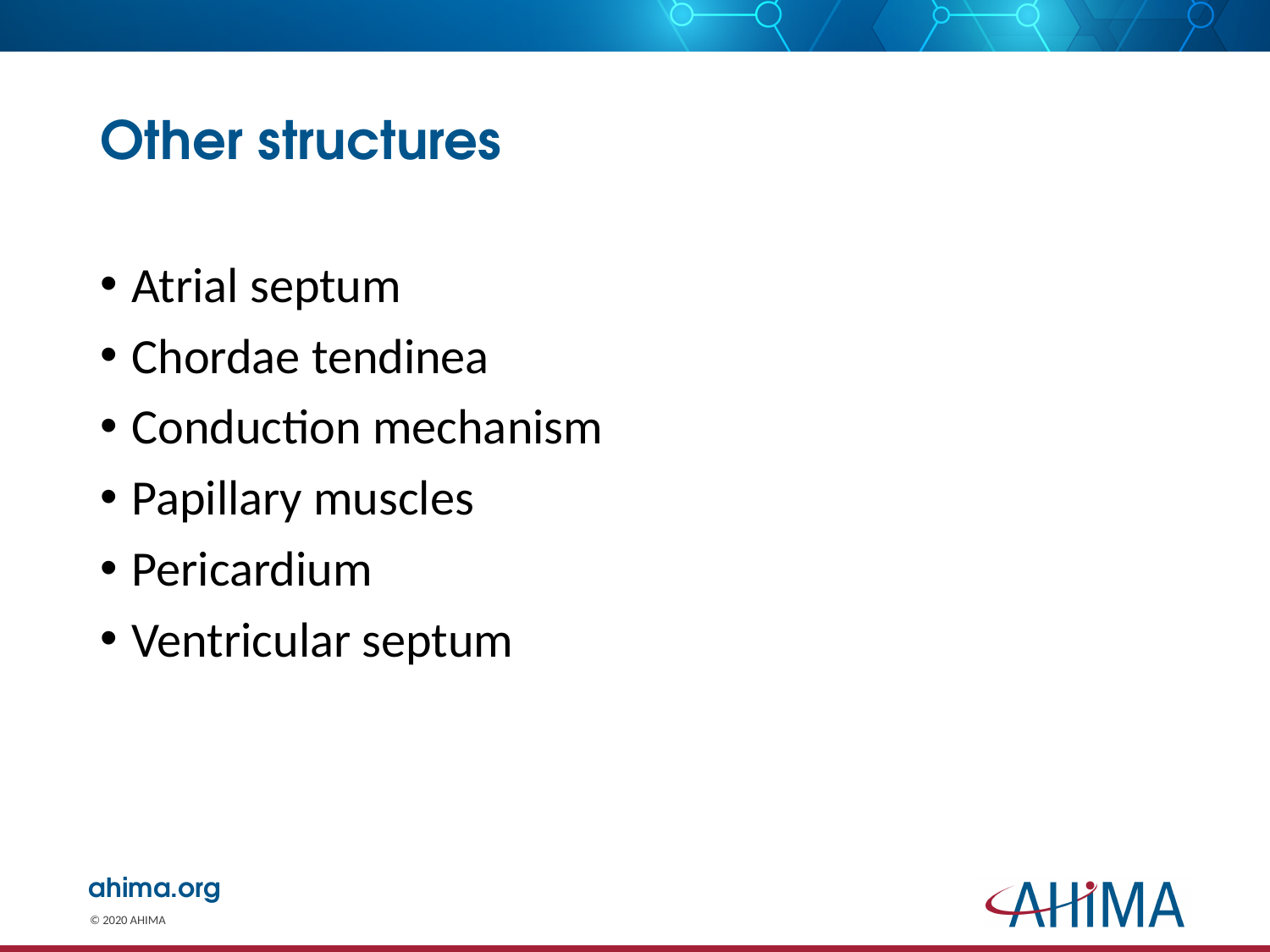

# Other structures
Atrial septum
Chordae tendinea
Conduction mechanism
Papillary muscles
Pericardium
Ventricular septum